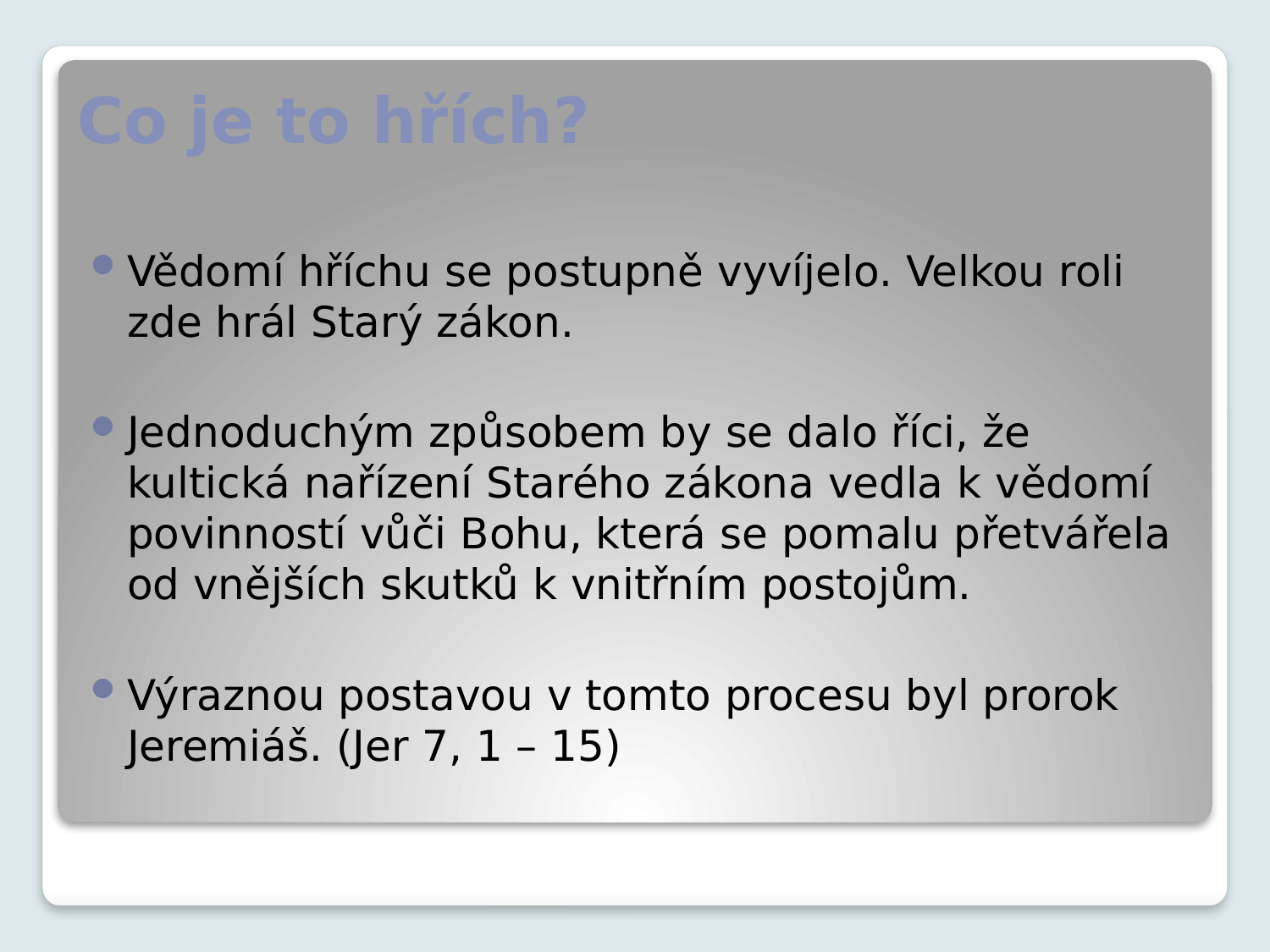

# Co je to hřích?

Vědomí hříchu se postupně vyvíjelo. Velkou roli zde hrál Starý zákon.

Jednoduchým způsobem by se dalo říci, že kultická nařízení Starého zákona vedla k vědomí povinností vůči Bohu, která se pomalu přetvářela od vnějších skutků k vnitřním postojům.

Výraznou postavou v tomto procesu byl prorok Jeremiáš. (Jer 7, 1 – 15)